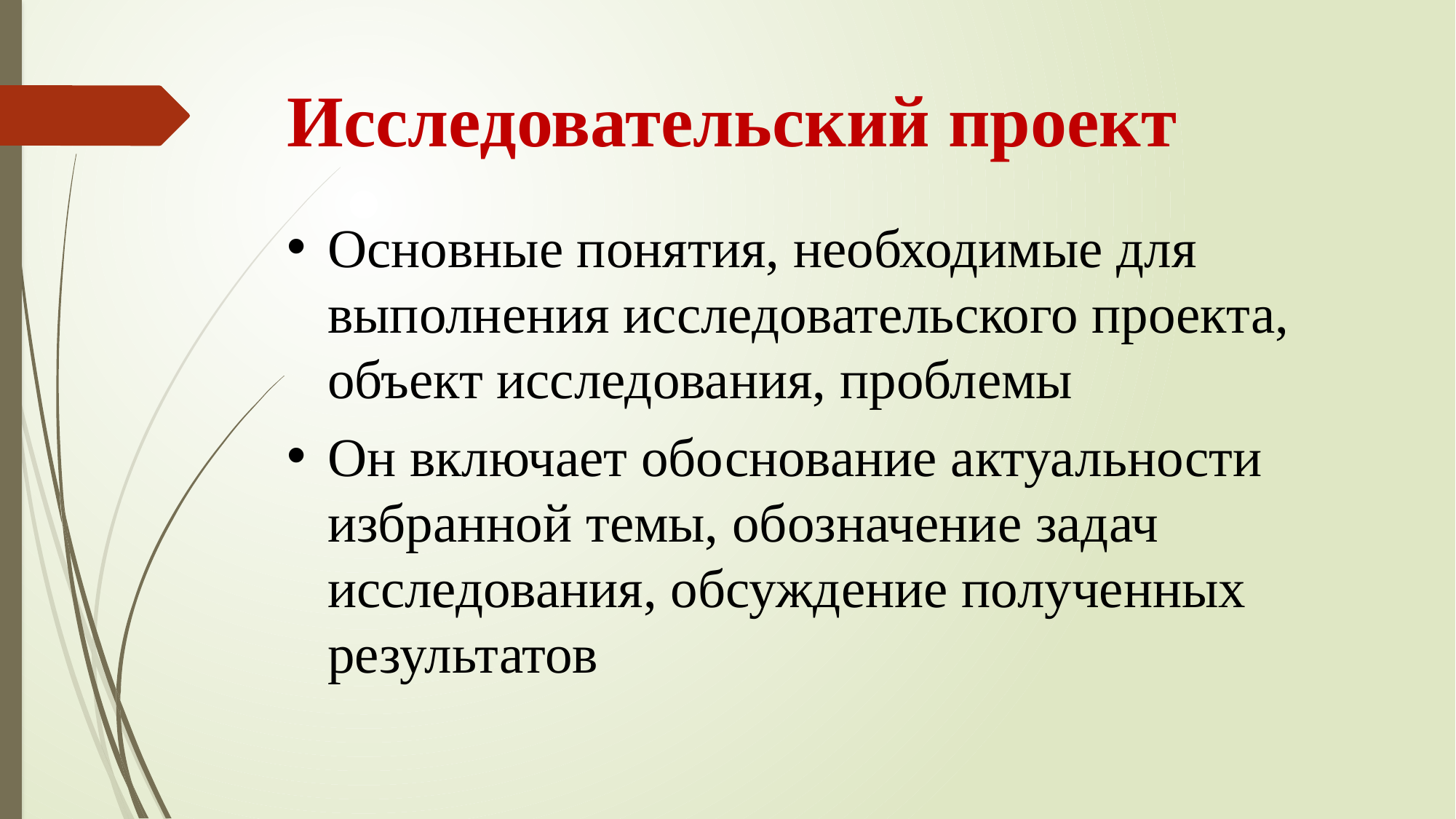

Исследовательский проект
Основные понятия, необходимые для выполнения исследовательского проекта, объект исследования, проблемы
Он включает обоснование актуальности избранной темы, обозначение задач исследования, обсуждение полученных результатов